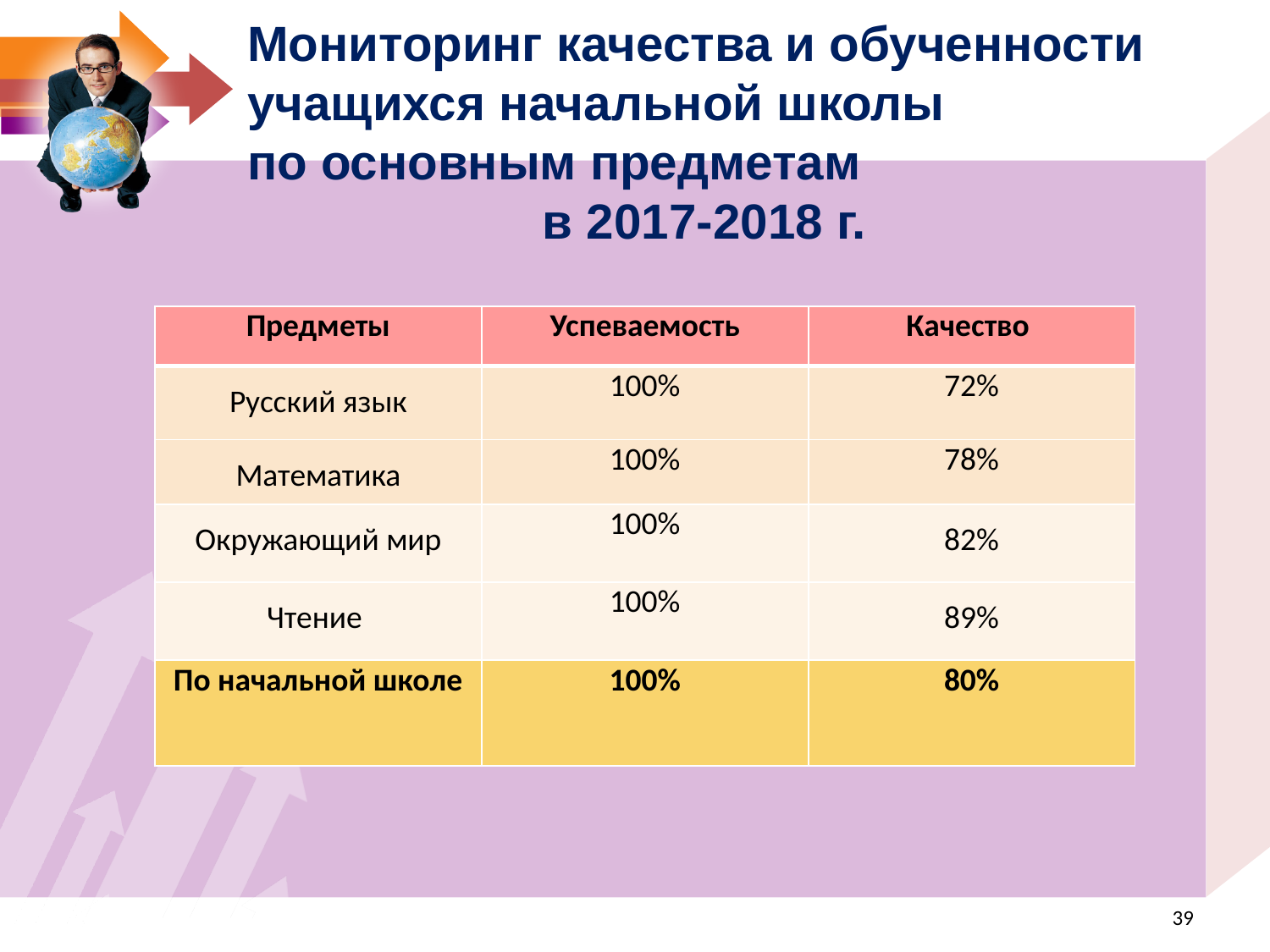

Мониторинг качества и обученности учащихся начальной школы
по основным предметам
в 2017-2018 г.
| Предметы | Успеваемость | Качество |
| --- | --- | --- |
| Русский язык | 100% | 72% |
| Математика | 100% | 78% |
| Окружающий мир | 100% | 82% |
| Чтение | 100% | 89% |
| По начальной школе | 100% | 80% |
39